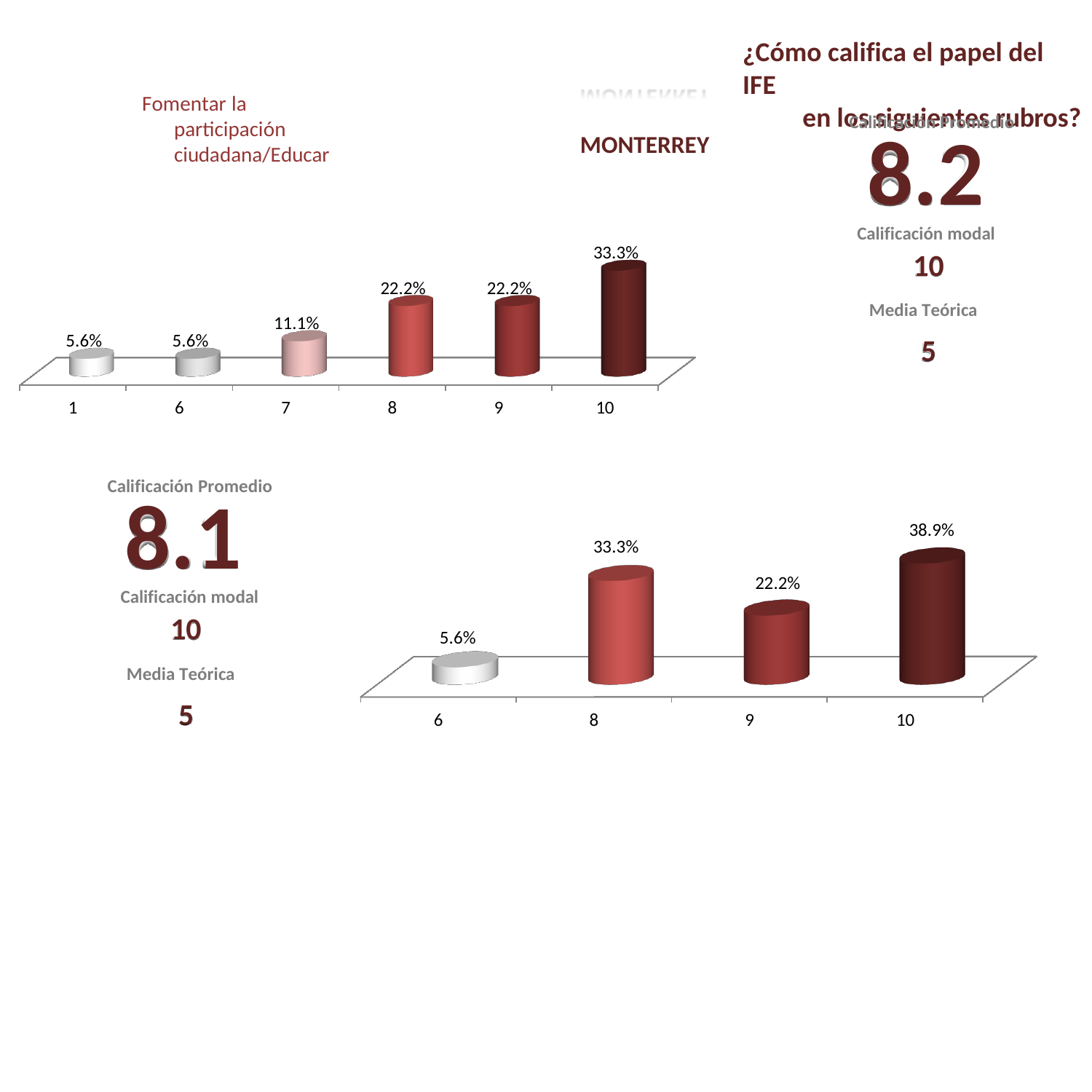

¿Cómo califica el papel del IFE
en los siguientes rubros?
MONTERREY

Fomentar la participación ciudadana/Educar

Calificación Promedio
8.2
Calificación modal
10

Media Teórica

5

33.3%
22.2%
22.2%
11.1%

5.6%
5.6%

1
6
7
8
9
10

Calificación Promedio
8.1
Calificación modal
38.9%

33.3%
22.2%

10

Media Teórica
5.6%

5

6
8
9
10